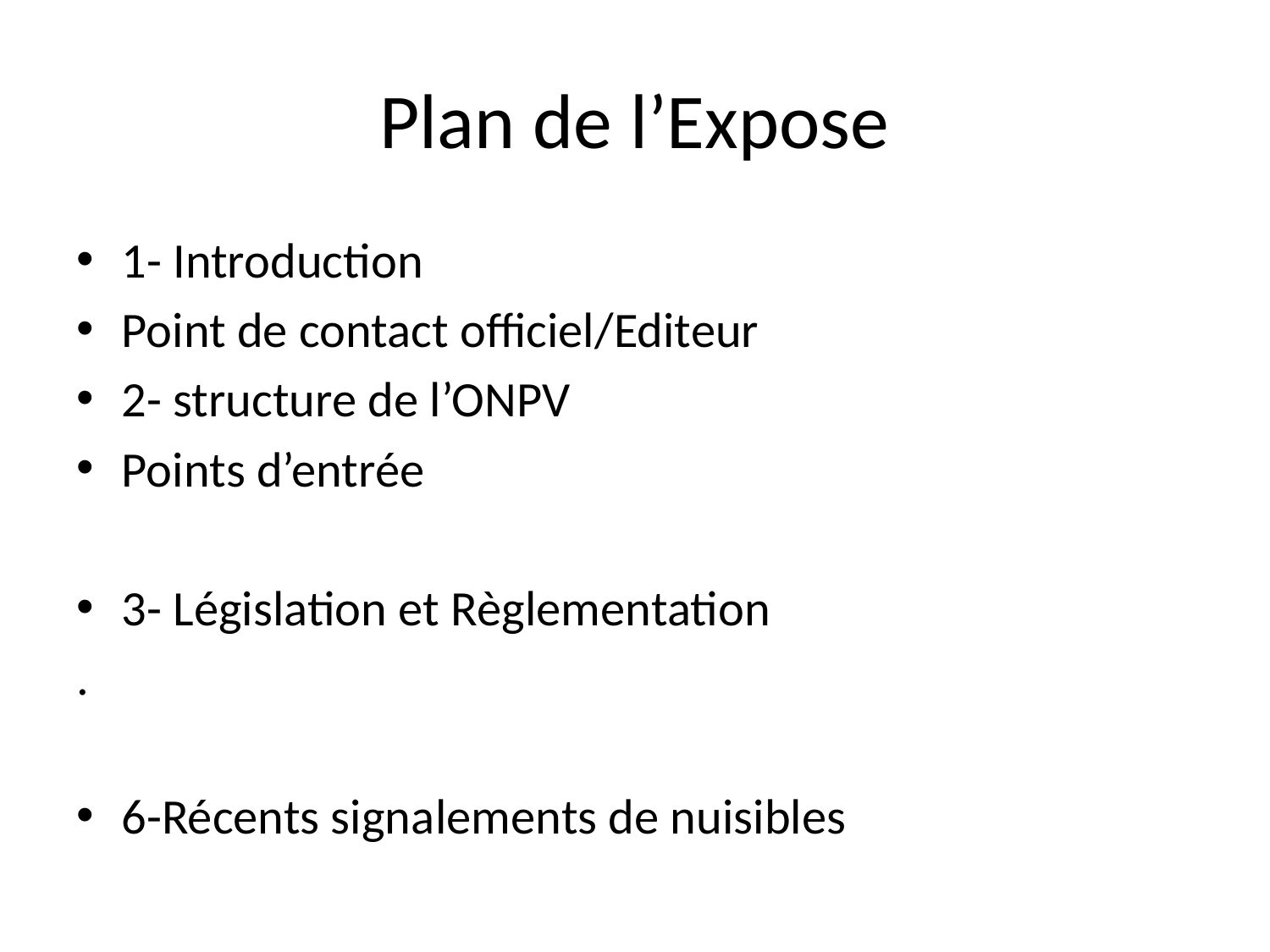

# Plan de l’Expose
1- Introduction
Point de contact officiel/Editeur
2- structure de l’ONPV
Points d’entrée

3- Législation et Règlementation
.

6-Récents signalements de nuisibles